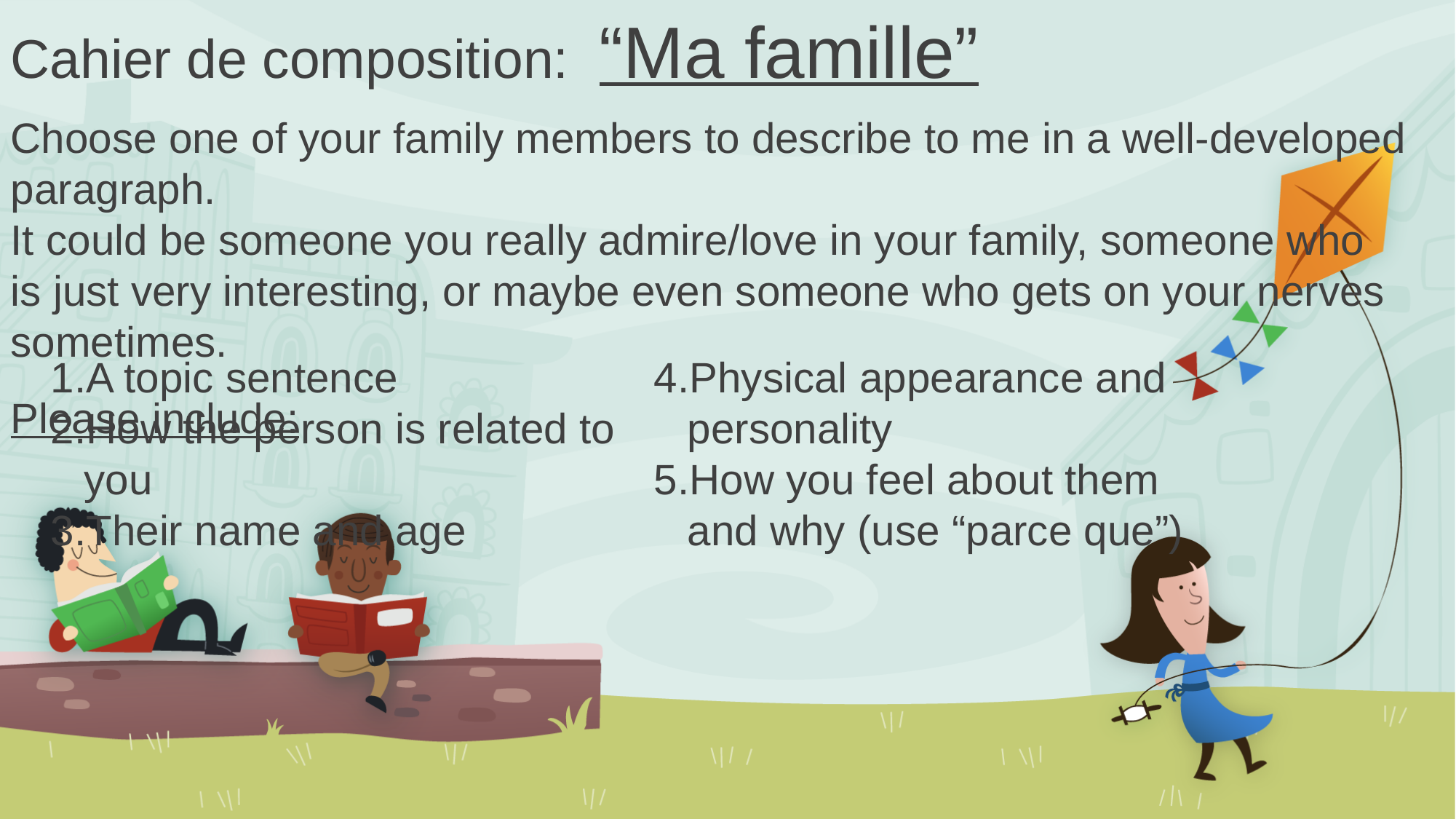

Cahier de composition:  “Ma famille”

Choose one of your family members to describe to me in a well-developed paragraph.
It could be someone you really admire/love in your family, someone who is just very interesting, or maybe even someone who gets on your nerves sometimes.

Please include:
A topic sentence
How the person is related to you
Their name and age

Physical appearance and personality
How you feel about them and why (use “parce que”)